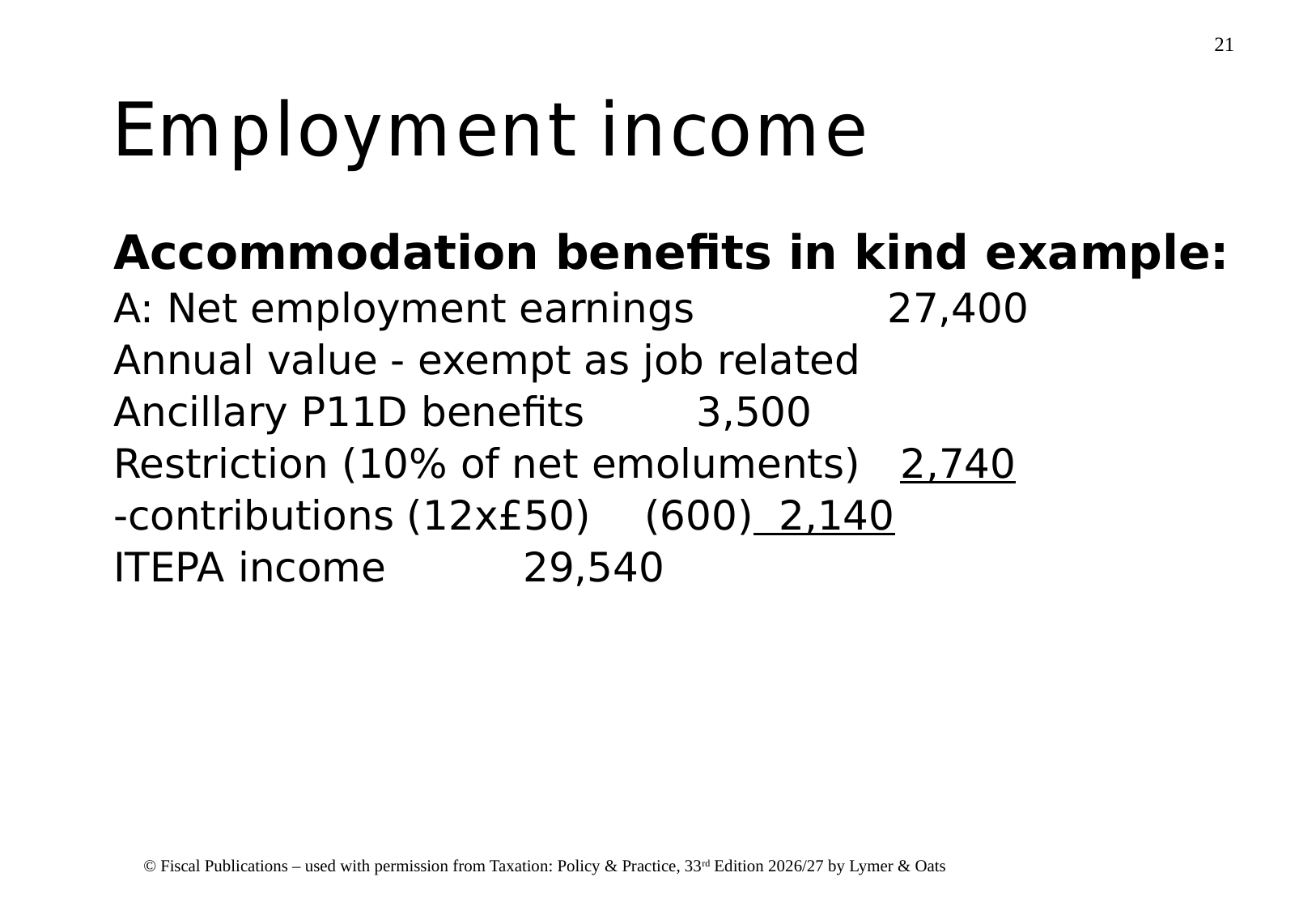

# Employment income
Accommodation benefits in kind example:
A: Net employment earnings		27,400
Annual value - exempt as job related
Ancillary P11D benefits	    3,500
Restriction (10% of net emoluments)	 2,740
-contributions (12x£50)	(600)  2,140
ITEPA income		29,540